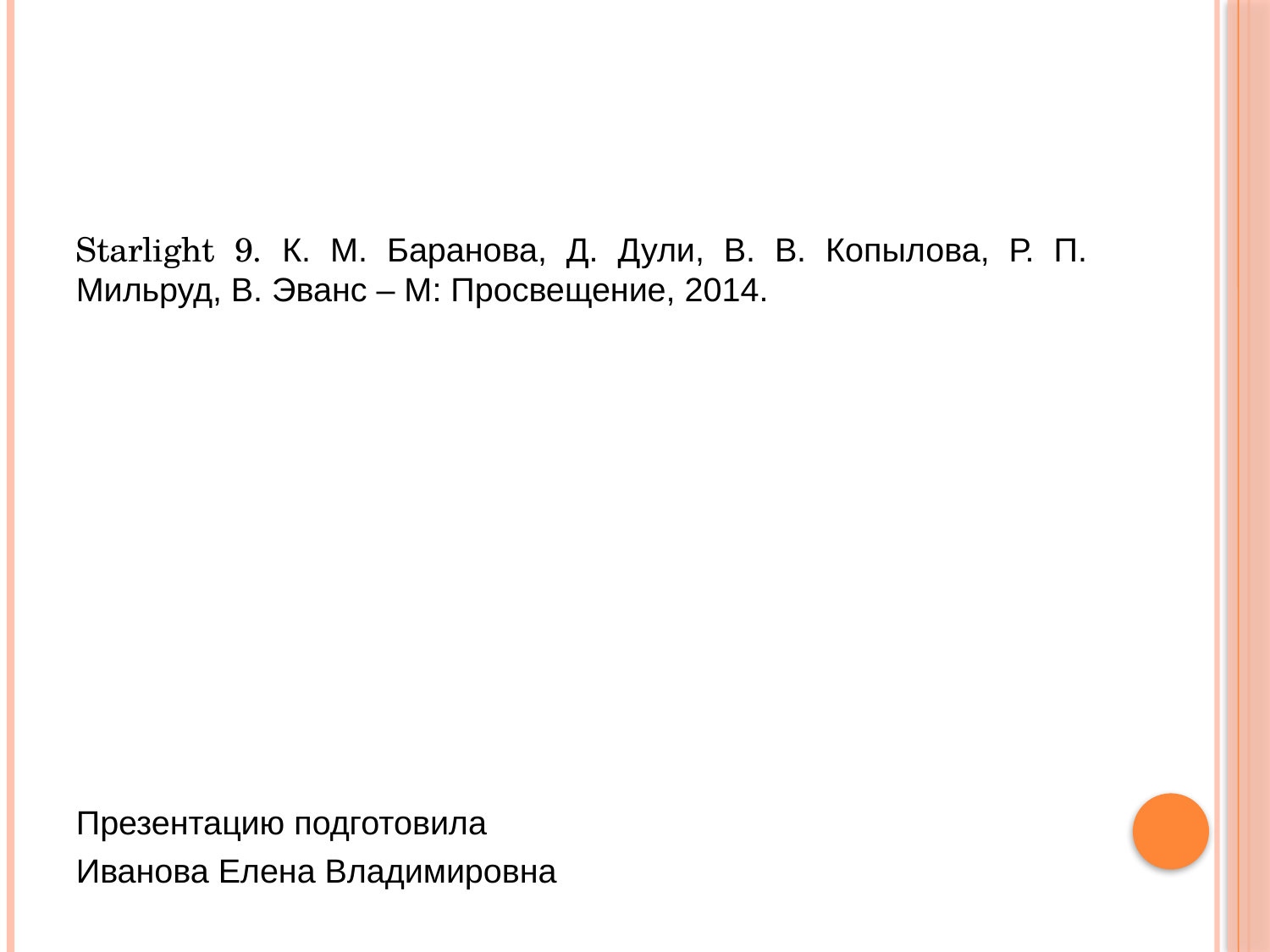

#
Starlight 9. К. М. Баранова, Д. Дули, В. В. Копылова, Р. П. Мильруд, В. Эванс – М: Просвещение, 2014.

Презентацию подготовила
Иванова Елена Владимировна